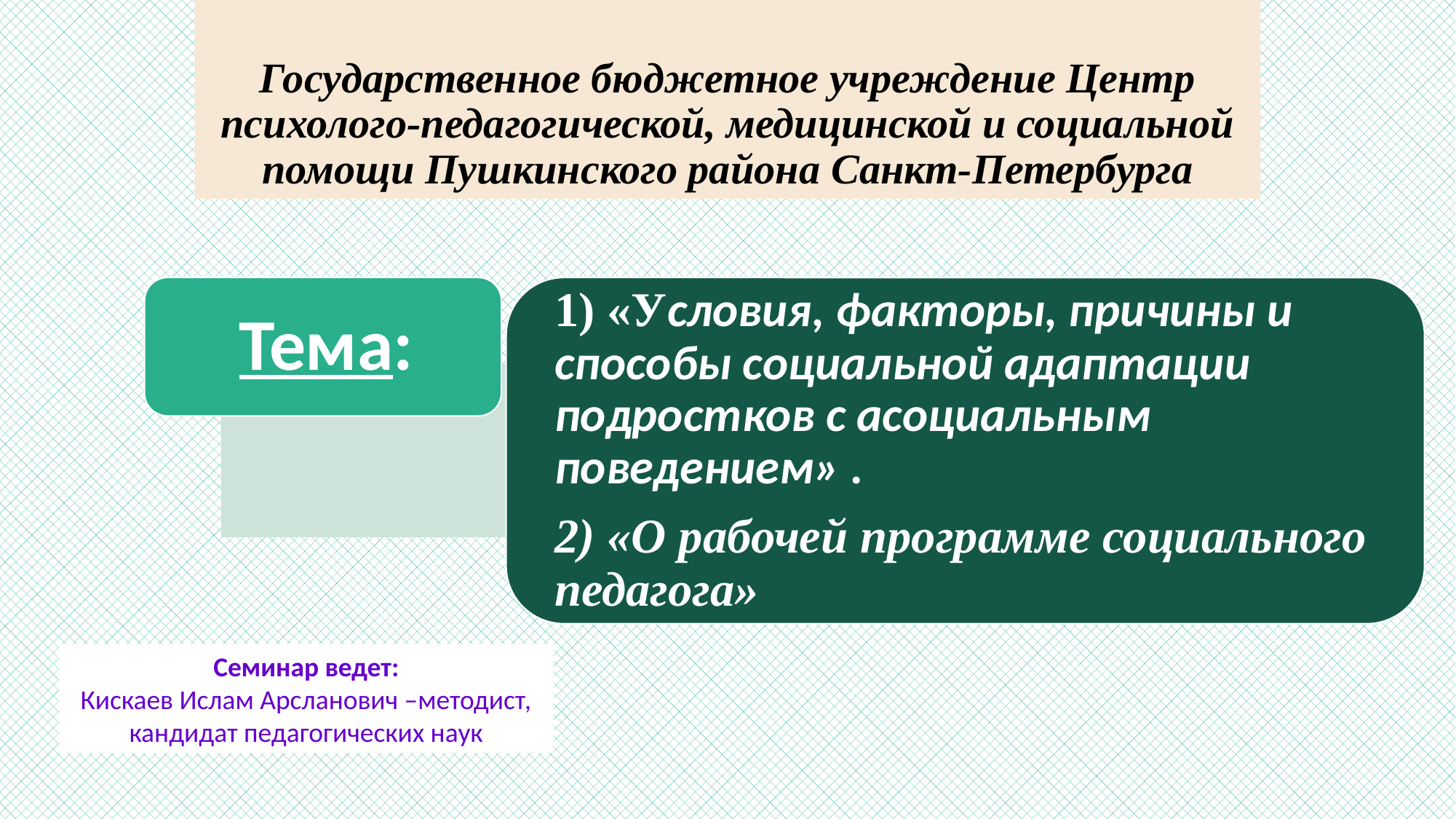

# Государственное бюджетное учреждение Центр психолого-педагогической, медицинской и социальной помощи Пушкинского района Санкт-Петербурга
Тема:
1) «Условия, факторы, причины и способы социальной адаптации подростков с асоциальным поведением» .
2) «О рабочей программе социального педагога»
Семинар ведет:
Кискаев Ислам Арсланович –методист,
кандидат педагогических наук